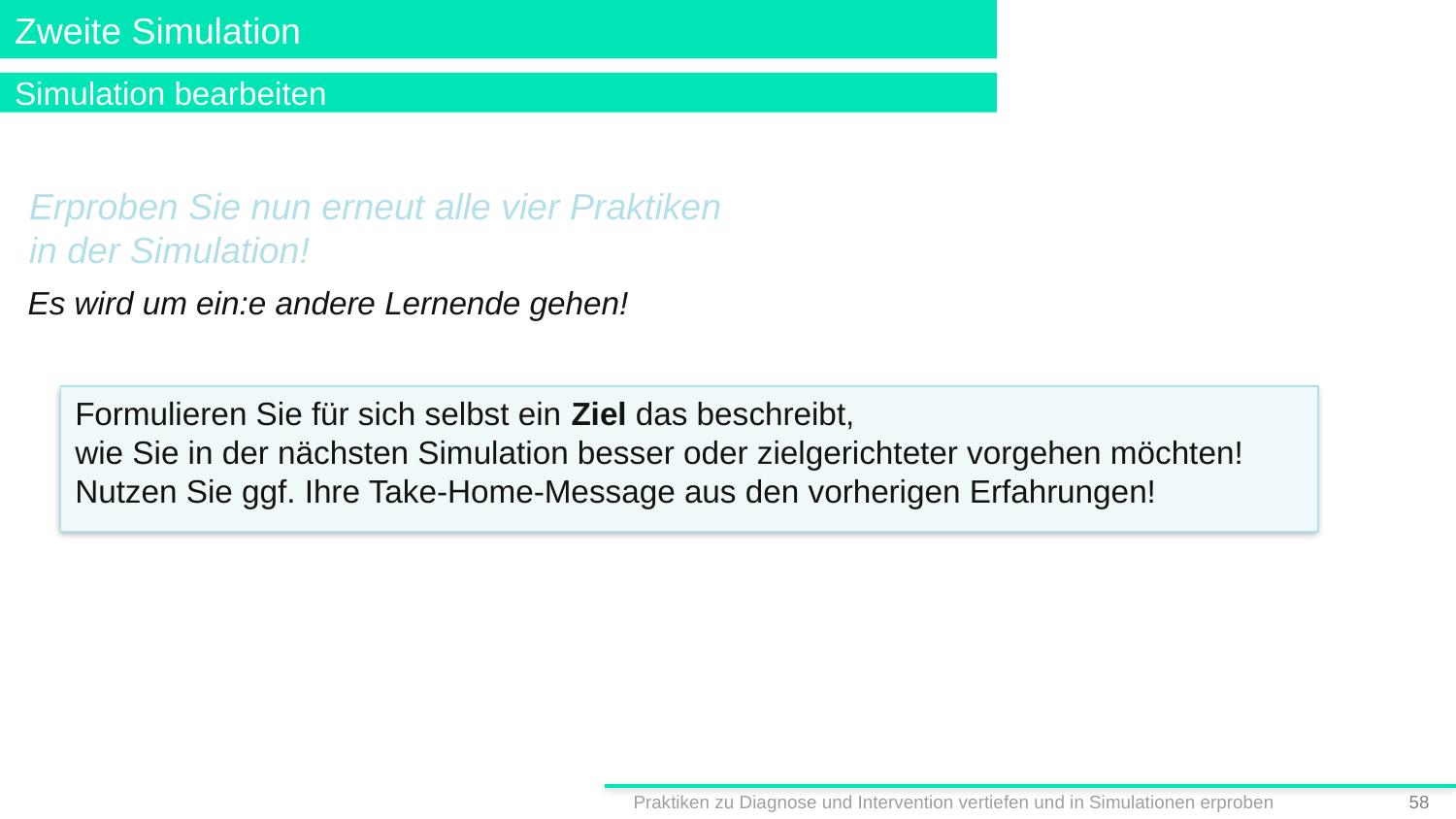

# Zweite Simulation

Simulation bearbeiten

Erproben Sie nun erneut alle vier Praktiken
in der Simulation!
Es wird um ein:e andere Lernende gehen!

Formulieren Sie für sich selbst ein Ziel das beschreibt,
wie Sie in der nächsten Simulation besser oder zielgerichteter vorgehen möchten!
Nutzen Sie ggf. Ihre Take-Home-Message aus den vorherigen Erfahrungen!
Praktiken zu Diagnose und Intervention vertiefen und in Simulationen erproben
58